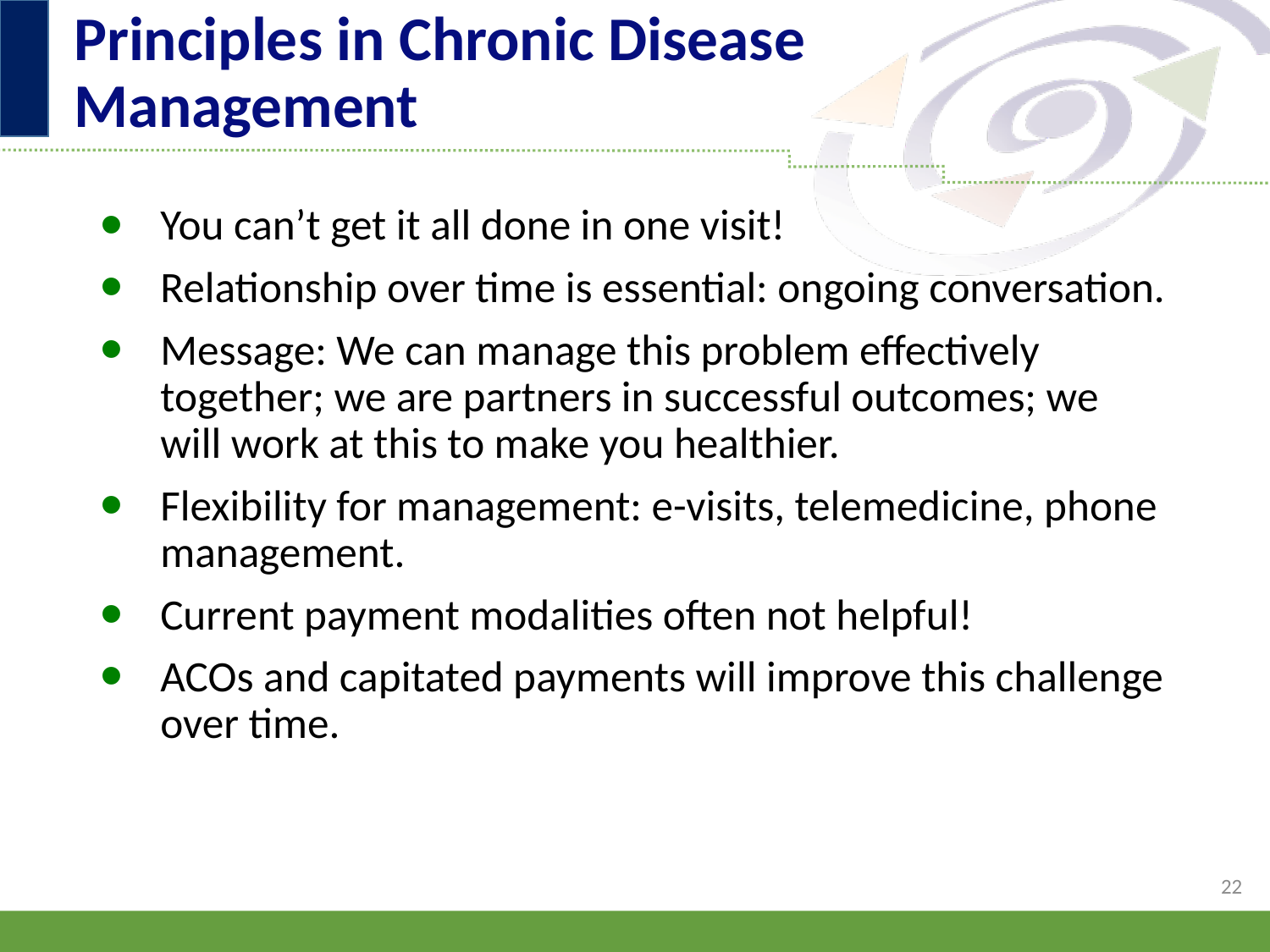

# Principles in Chronic Disease Management
You can’t get it all done in one visit!
Relationship over time is essential: ongoing conversation.
Message: We can manage this problem effectively together; we are partners in successful outcomes; we will work at this to make you healthier.
Flexibility for management: e-visits, telemedicine, phone management.
Current payment modalities often not helpful!
ACOs and capitated payments will improve this challenge over time.
22